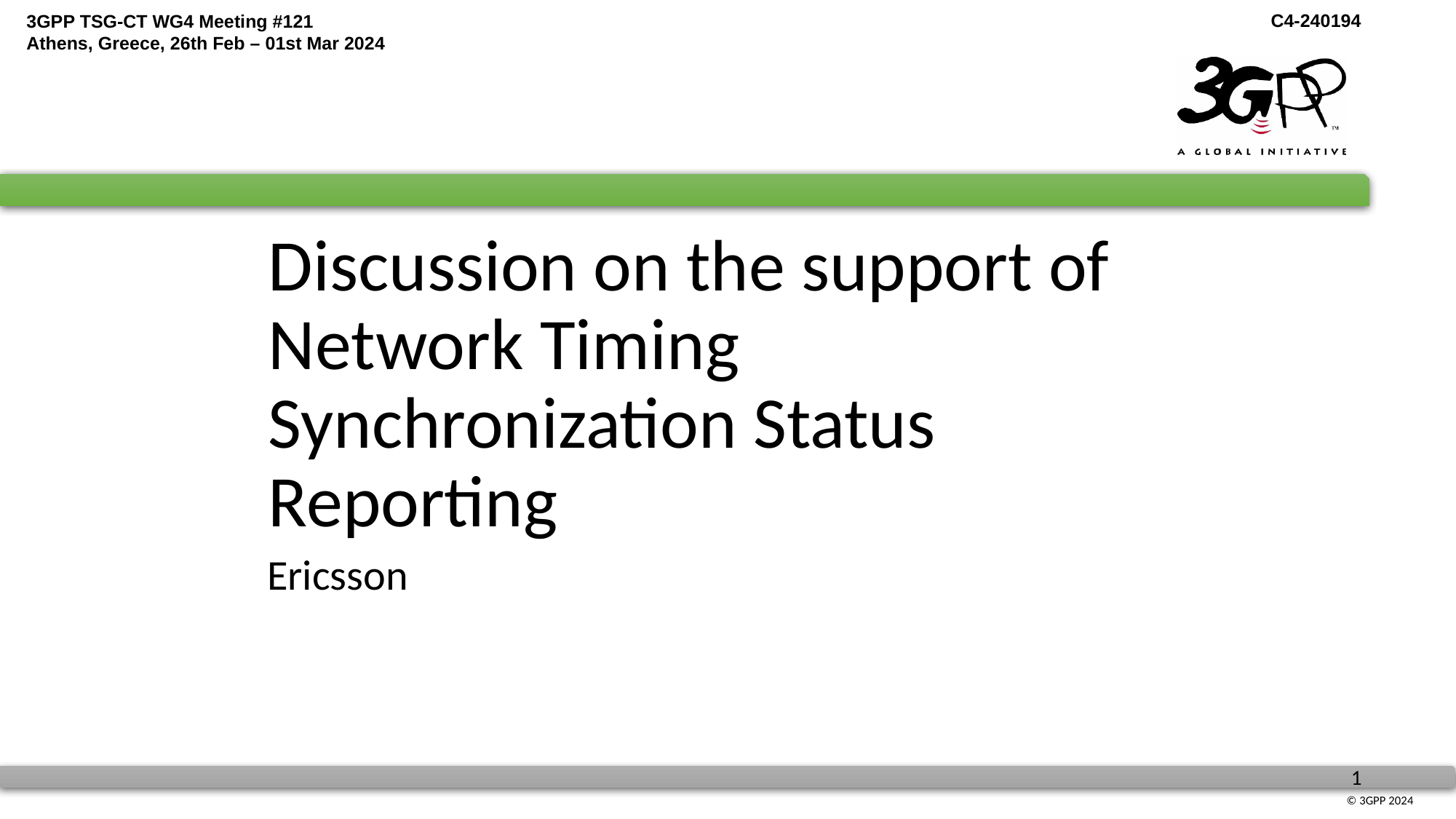

# Discussion on the support of Network Timing Synchronization Status Reporting
Ericsson